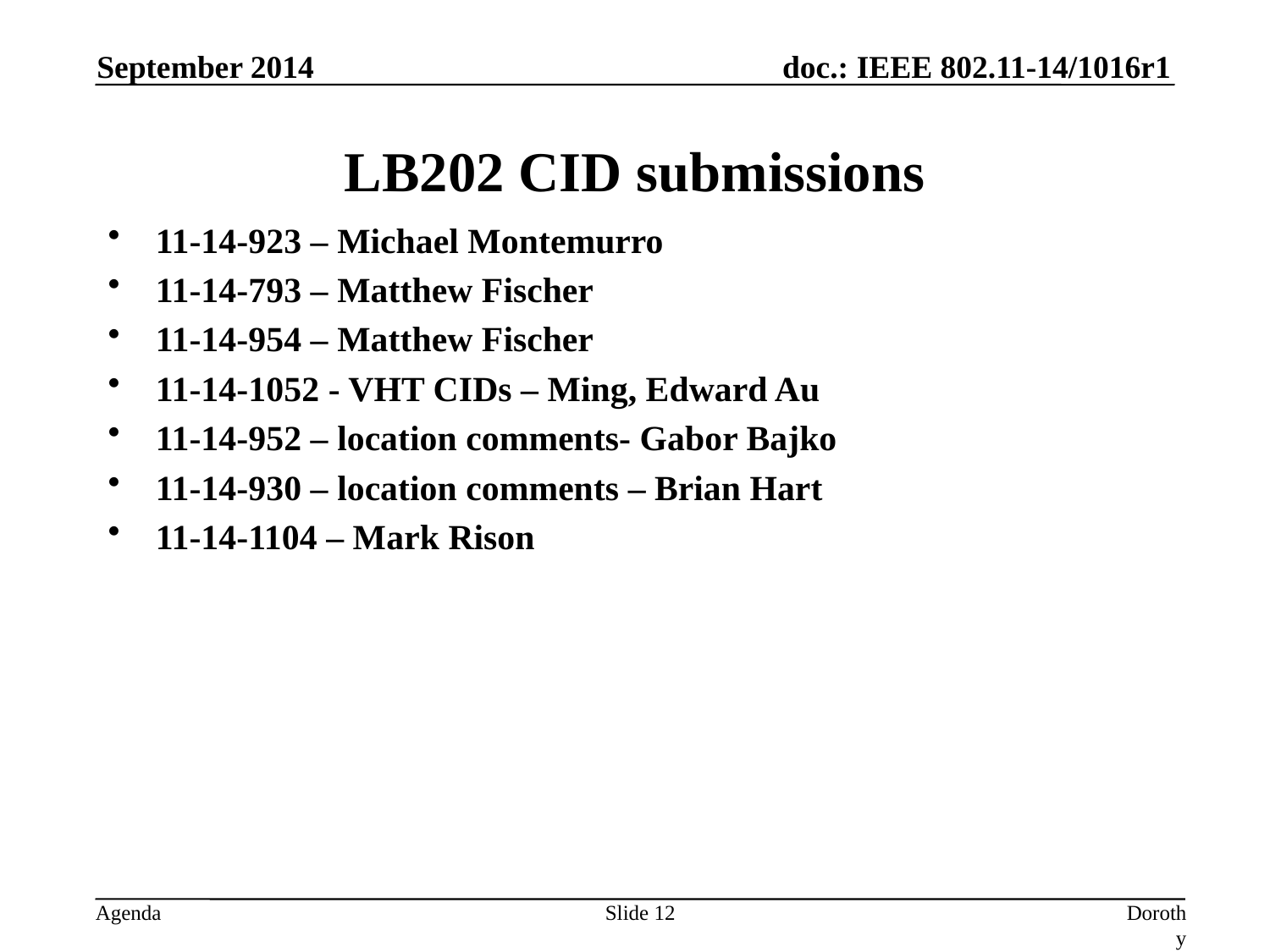

September 2014
# LB202 CID submissions
11-14-923 – Michael Montemurro
11-14-793 – Matthew Fischer
11-14-954 – Matthew Fischer
11-14-1052 - VHT CIDs – Ming, Edward Au
11-14-952 – location comments- Gabor Bajko
11-14-930 – location comments – Brian Hart
11-14-1104 – Mark Rison

Slide 12
Dorothy Stanley, Aruba Networks